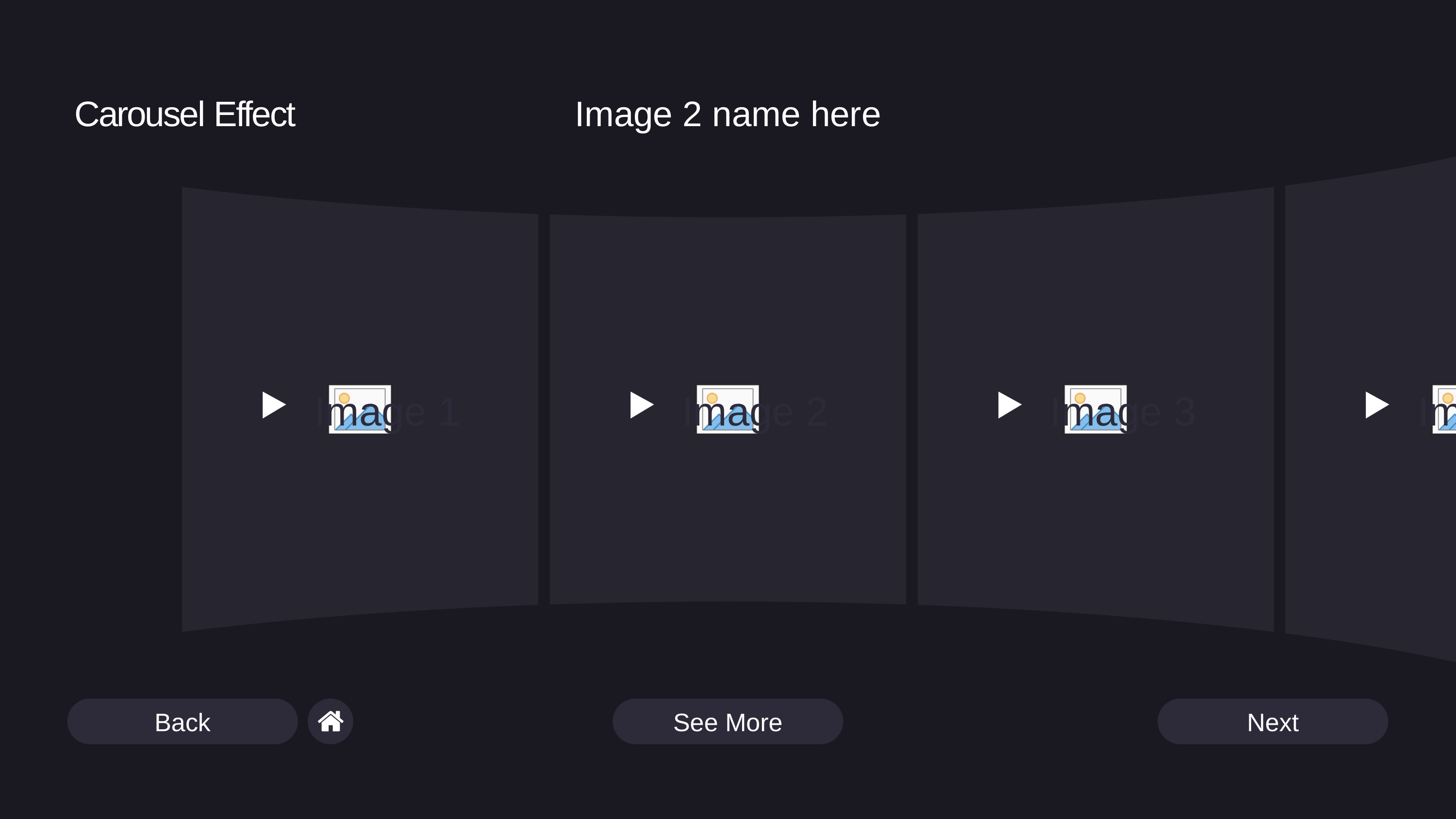

Carousel Effect
Image 2 name here

Back
See More
Next